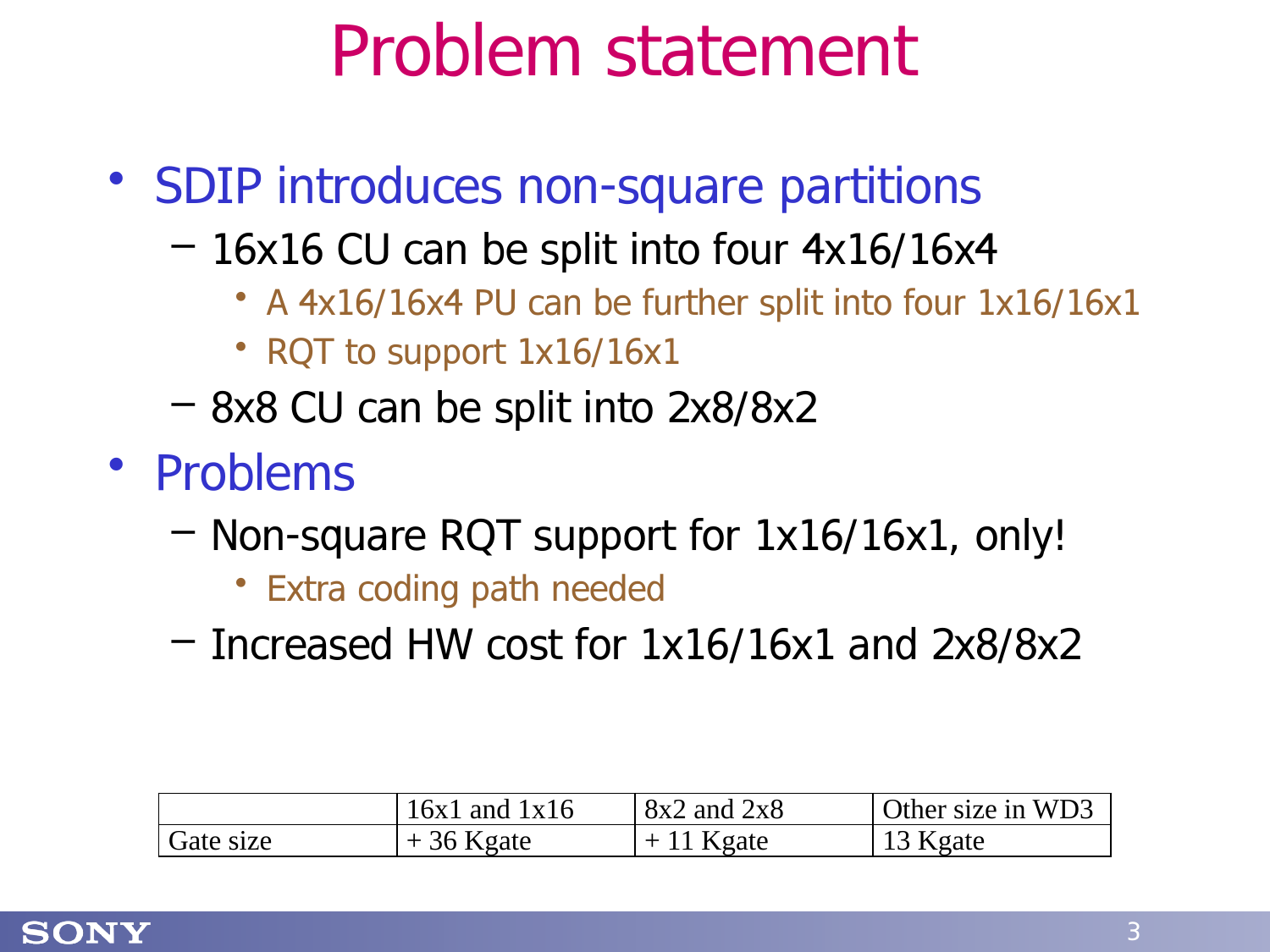

# Problem statement
SDIP introduces non-square partitions
16x16 CU can be split into four 4x16/16x4
A 4x16/16x4 PU can be further split into four 1x16/16x1
RQT to support 1x16/16x1
8x8 CU can be split into 2x8/8x2
Problems
Non-square RQT support for 1x16/16x1, only!
Extra coding path needed
Increased HW cost for 1x16/16x1 and 2x8/8x2
|  | 16x1 and 1x16 | 8x2 and 2x8 | Other size in WD3 |
| --- | --- | --- | --- |
| Gate size | + 36 Kgate | + 11 Kgate | 13 Kgate |
3